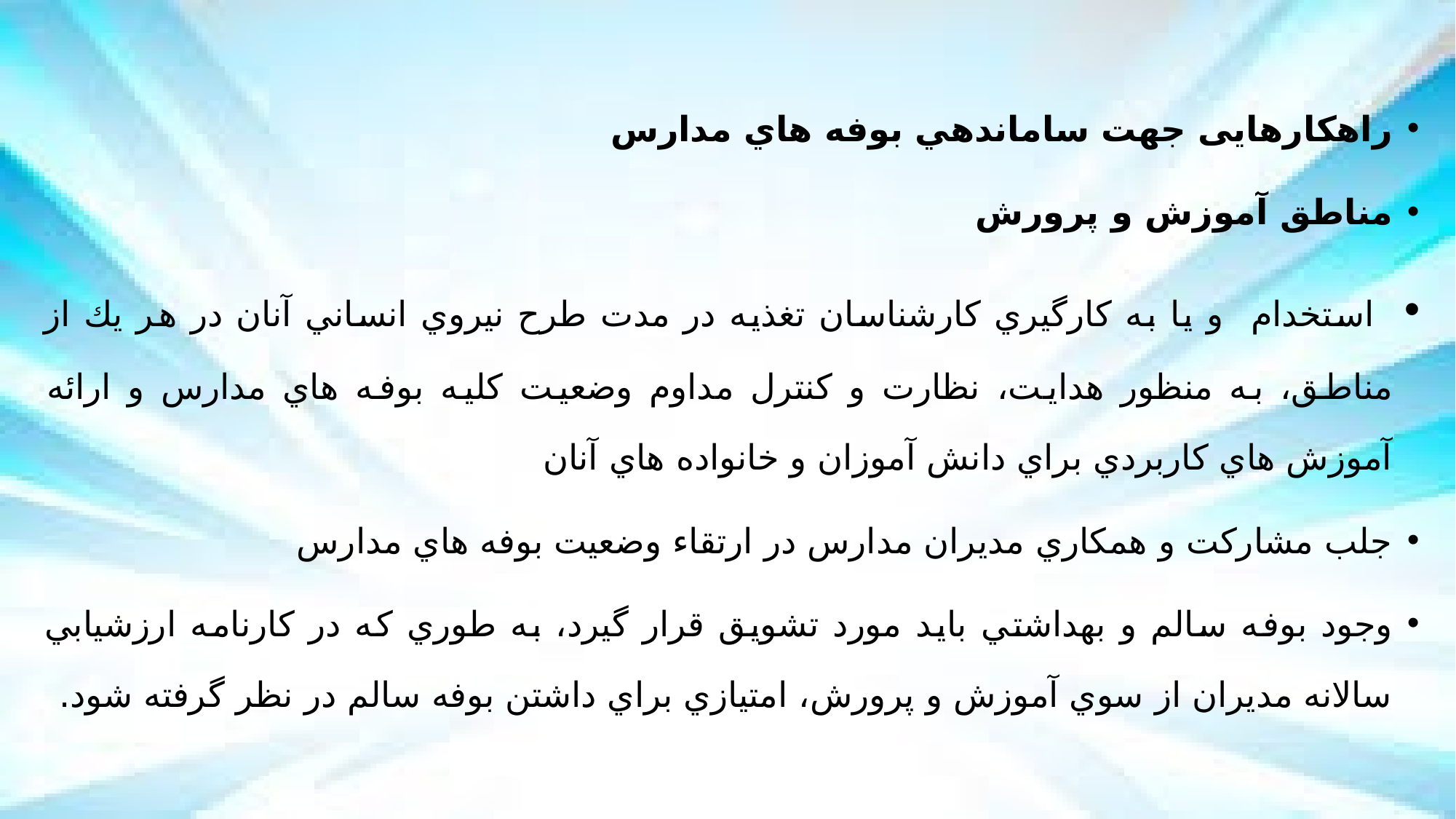

راهکارهایی جهت ساماندهي بوفه هاي مدارس
مناطق آموزش و پرورش
 استخدام  و يا به كارگيري كارشناسان تغذيه در مدت طرح نيروي انساني آنان در هر يك از مناطق، به منظور هدايت، نظارت و كنترل مداوم وضعيت كليه بوفه هاي مدارس و ارائه آموزش هاي كاربردي براي دانش آموزان و خانواده هاي آنان
جلب مشاركت و همكاري مديران مدارس در ارتقاء وضعيت بوفه هاي مدارس
وجود بوفه سالم و بهداشتي بايد مورد تشويق قرار گيرد، به طوري كه در كارنامه ارزشيابي سالانه مديران از سوي آموزش و پرورش، امتيازي براي داشتن بوفه سالم در نظر گرفته شود.